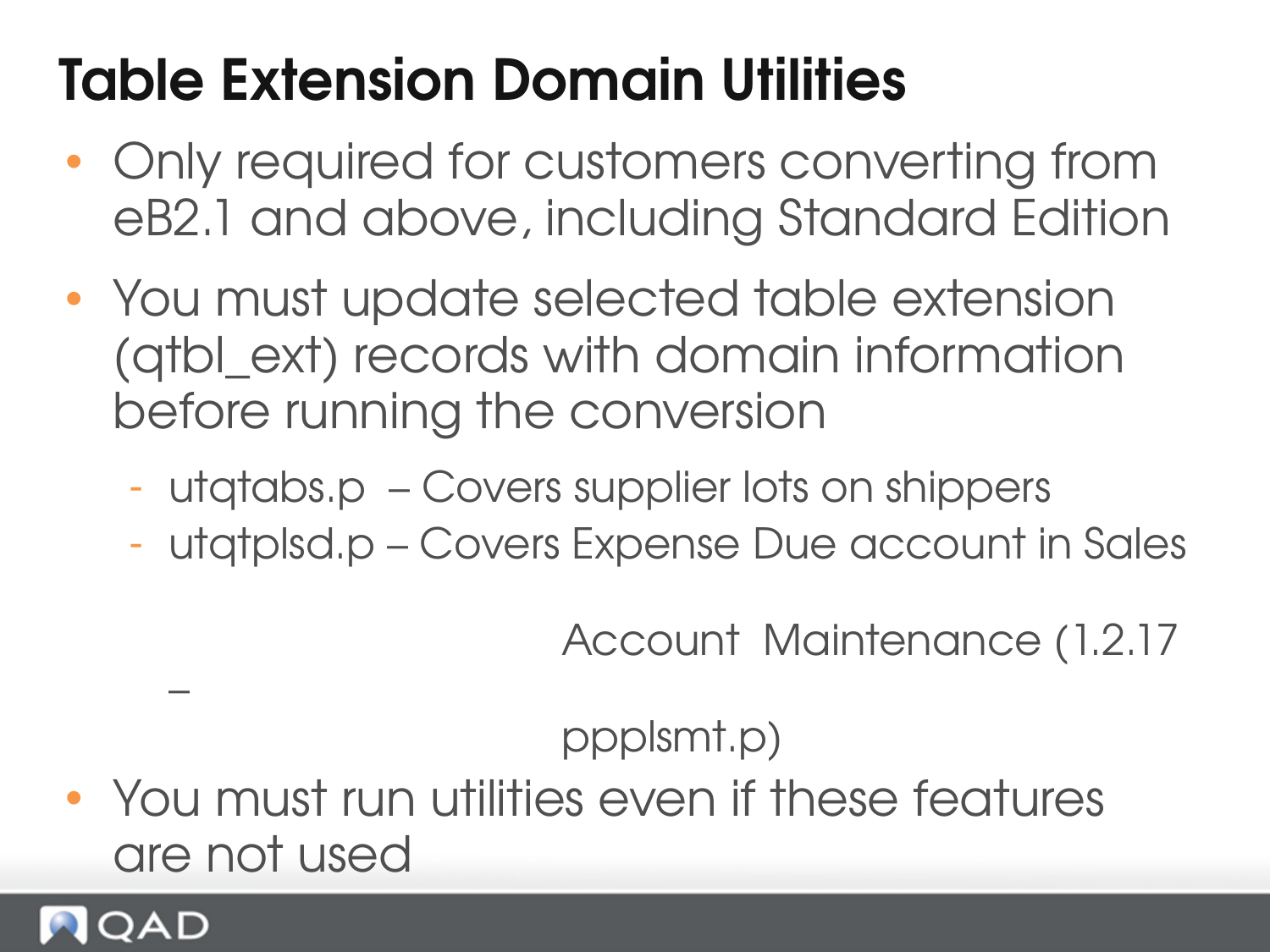

Table Extension Domain Utilities
Only required for customers converting from eB2.1 and above, including Standard Edition
You must update selected table extension (qtbl_ext) records with domain information before running the conversion
utqtabs.p  – Covers supplier lots on shippers
utqtplsd.p – Covers Expense Due account in Sales
		  	 Account  Maintenance (1.2.17 –
			 ppplsmt.p)
You must run utilities even if these features are not used